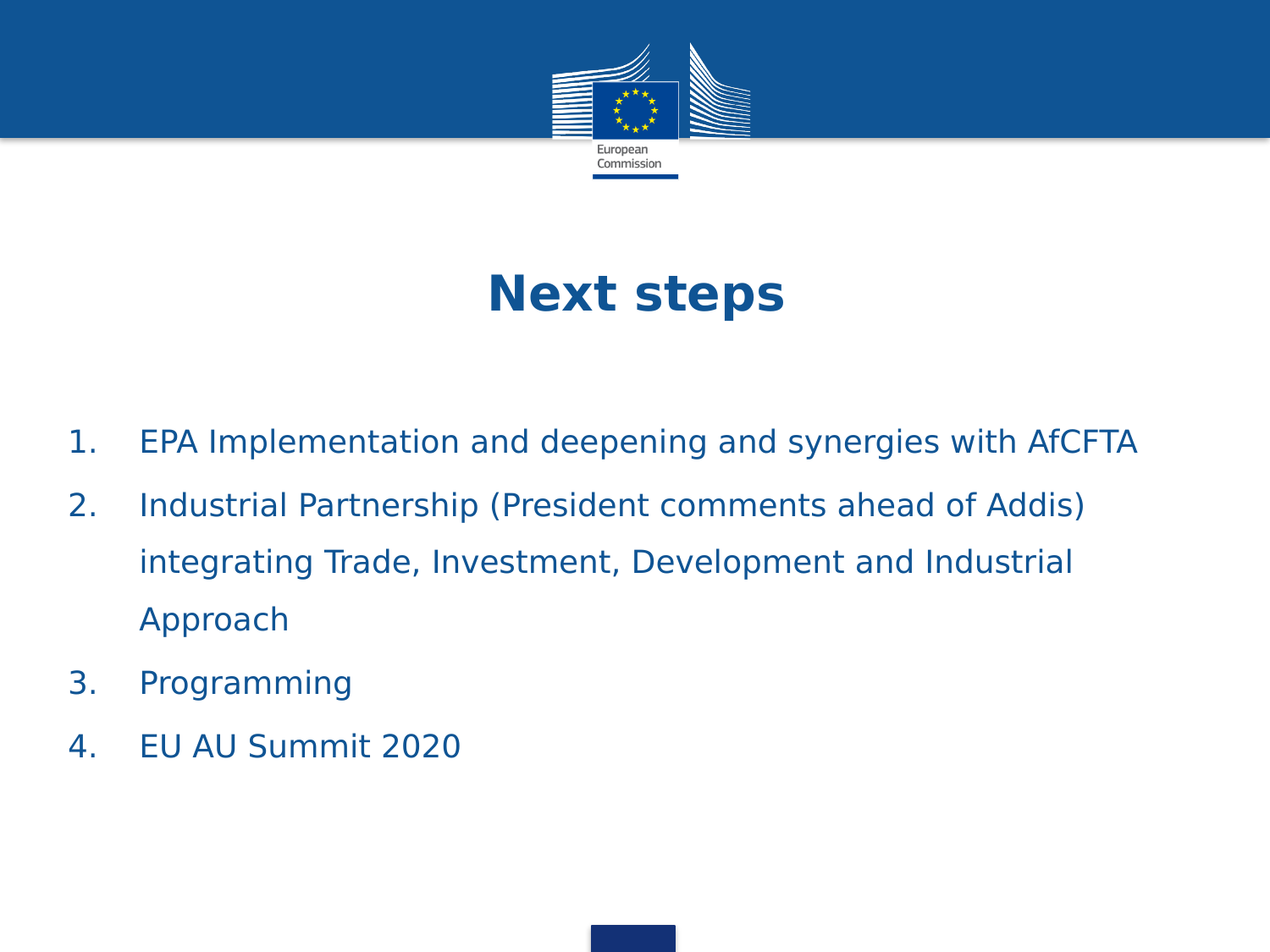

# Next steps
EPA Implementation and deepening and synergies with AfCFTA
Industrial Partnership (President comments ahead of Addis) integrating Trade, Investment, Development and Industrial Approach
Programming
EU AU Summit 2020